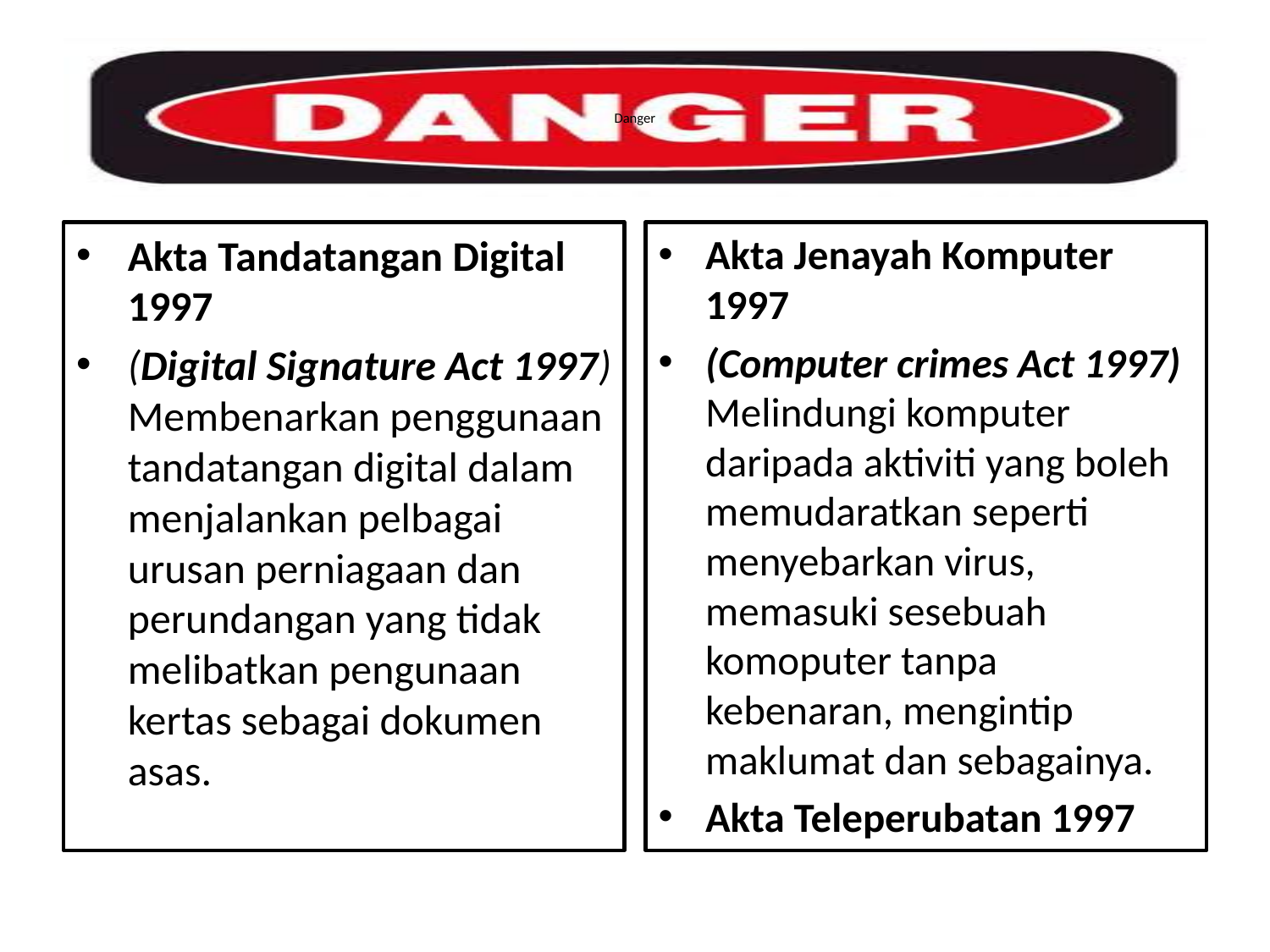

# Danger
Akta Tandatangan Digital 1997
(Digital Signature Act 1997)
Membenarkan penggunaan tandatangan digital dalam menjalankan pelbagai urusan perniagaan dan perundangan yang tidak melibatkan pengunaan kertas sebagai dokumen asas.

Akta Jenayah Komputer 1997
(Computer crimes Act 1997)
Melindungi komputer daripada aktiviti yang boleh memudaratkan seperti menyebarkan virus, memasuki sesebuah komoputer tanpa kebenaran, mengintip maklumat dan sebagainya.
Akta Teleperubatan 1997